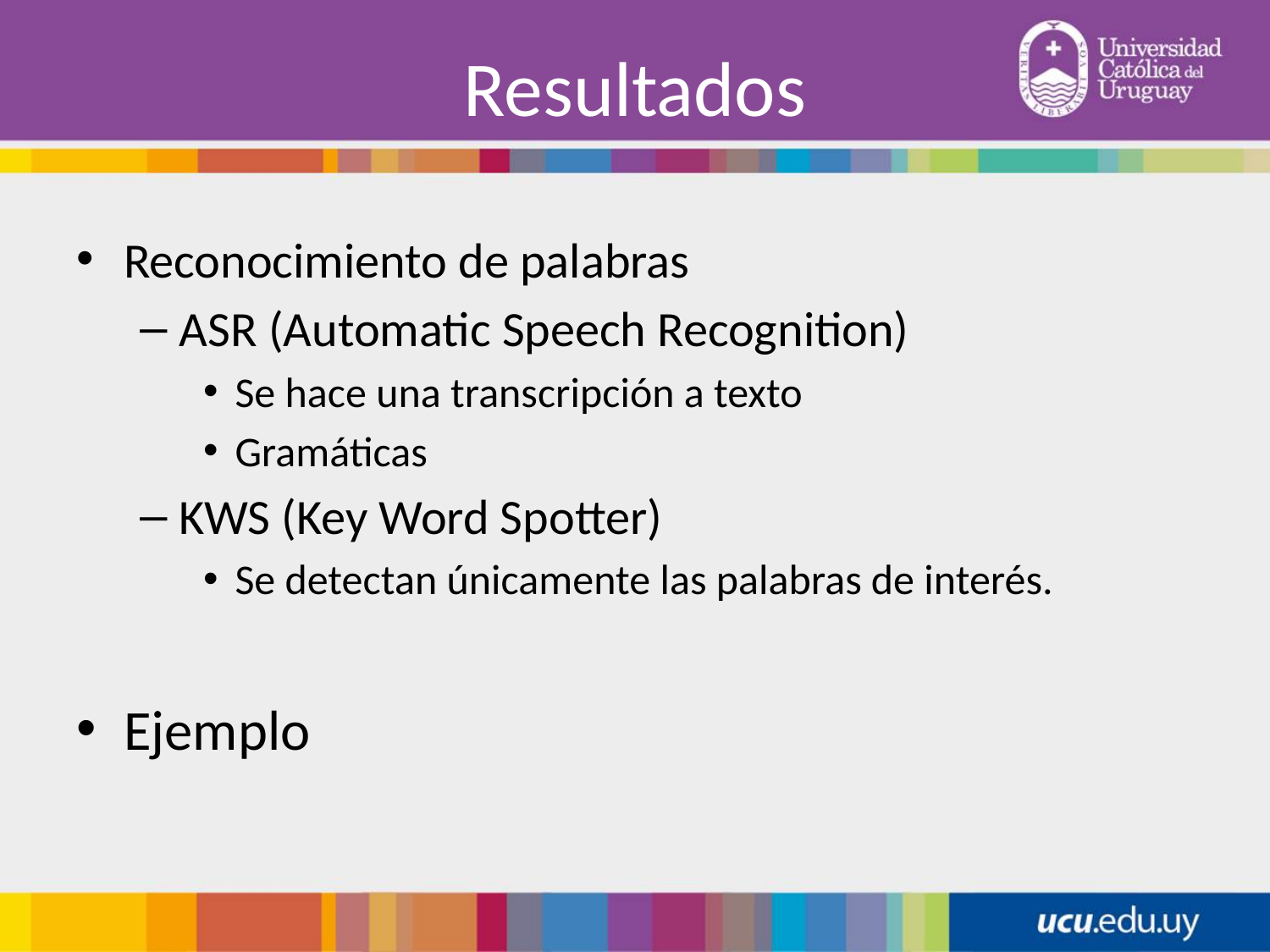

# Resultados
Reconocimiento de palabras
ASR (Automatic Speech Recognition)
Se hace una transcripción a texto
Gramáticas
KWS (Key Word Spotter)
Se detectan únicamente las palabras de interés.

Ejemplo